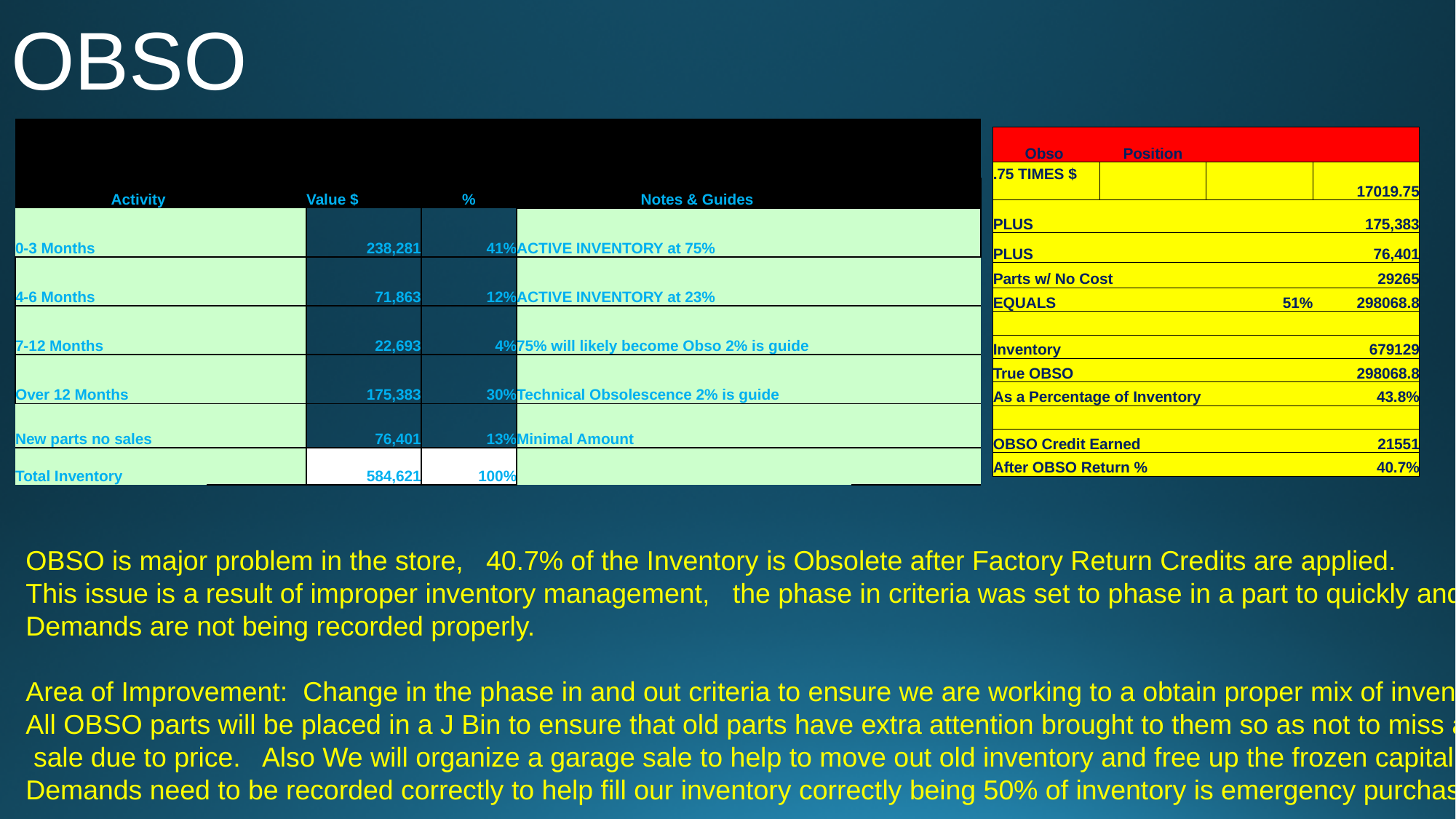

# OBSO
|  |  |  |  |  |  |  |  |  |
| --- | --- | --- | --- | --- | --- | --- | --- | --- |
|  |  |  |  |  |  |  |  |  |
|  | Activity |  | Value $ | % |  | Notes & Guides |  |  |
| 0-3 Months |  |  | 238,281 | 41% | ACTIVE INVENTORY at 75% |  |  |  |
| 4-6 Months |  |  | 71,863 | 12% | ACTIVE INVENTORY at 23% |  |  |  |
| 7-12 Months |  |  | 22,693 | 4% | 75% will likely become Obso 2% is guide |  |  |  |
| Over 12 Months |  |  | 175,383 | 30% | Technical Obsolescence 2% is guide |  |  |  |
| New parts no sales |  |  | 76,401 | 13% | Minimal Amount |  |  |  |
| Total Inventory |  |  | 584,621 | 100% |  |  |  |  |
| Obso | Position |  |  |
| --- | --- | --- | --- |
| .75 TIMES $ |  |  | 17019.75 |
| PLUS |  |  | 175,383 |
| PLUS |  |  | 76,401 |
| Parts w/ No Cost |  |  | 29265 |
| EQUALS |  | 51% | 298068.8 |
|  |  |  |  |
| Inventory |  |  | 679129 |
| True OBSO |  |  | 298068.8 |
| As a Percentage of Inventory |  |  | 43.8% |
|  |  |  |  |
| OBSO Credit Earned |  |  | 21551 |
| After OBSO Return % |  |  | 40.7% |
OBSO is major problem in the store,   40.7% of the Inventory is Obsolete after Factory Return Credits are applied.
This issue is a result of improper inventory management,   the phase in criteria was set to phase in a part to quickly and
Demands are not being recorded properly.

Area of Improvement:  Change in the phase in and out criteria to ensure we are working to a obtain proper mix of inventory.
All OBSO parts will be placed in a J Bin to ensure that old parts have extra attention brought to them so as not to miss a
 sale due to price.   Also We will organize a garage sale to help to move out old inventory and free up the frozen capital.
Demands need to be recorded correctly to help fill our inventory correctly being 50% of inventory is emergency purchases.